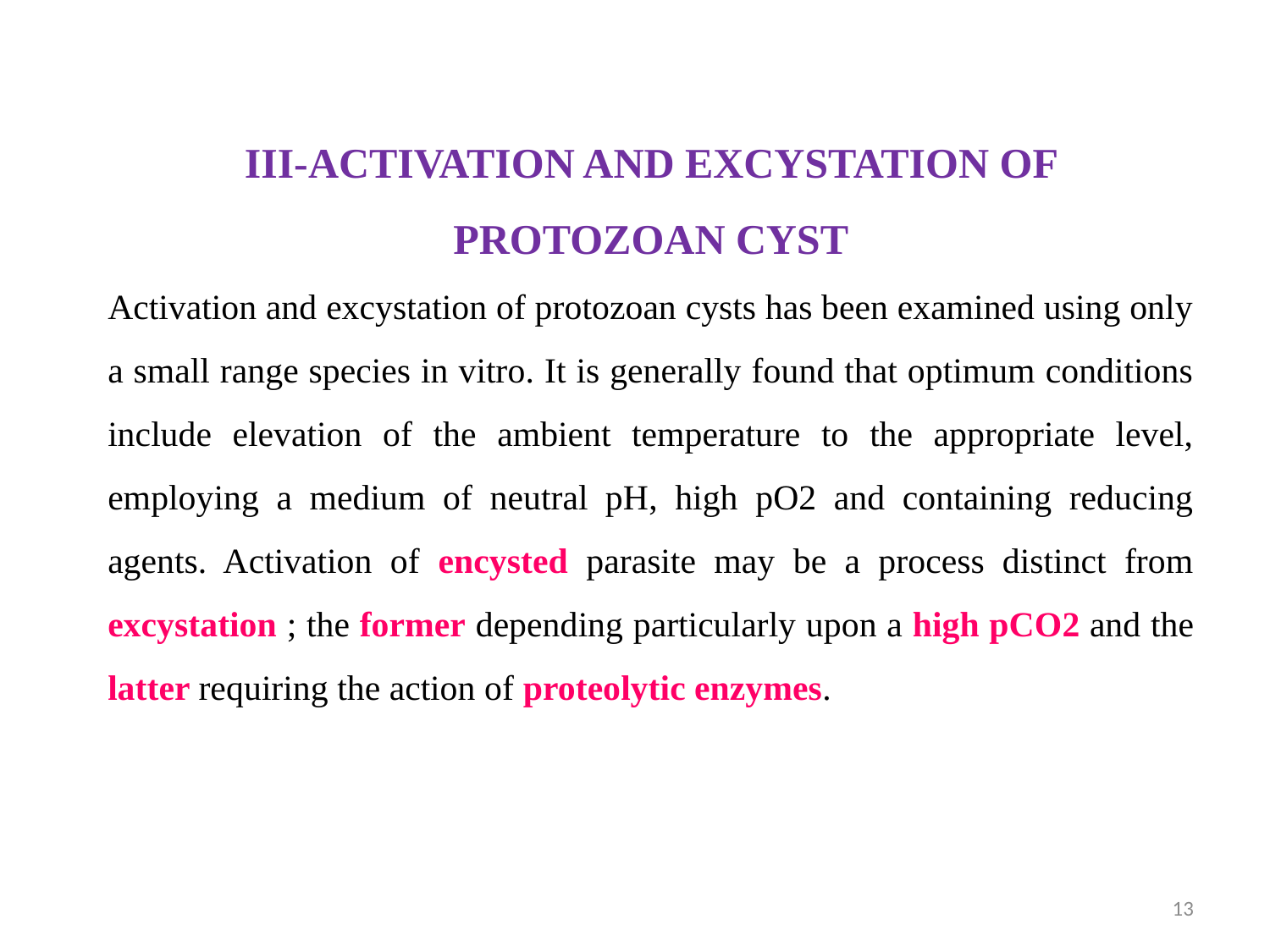

iii-ACTIVATION AND EXCYSTATION OF PROTOZOAN CYST
Activation and excystation of protozoan cysts has been examined using only a small range species in vitro. It is generally found that optimum conditions include elevation of the ambient temperature to the appropriate level, employing a medium of neutral pH, high pO2 and containing reducing agents. Activation of encysted parasite may be a process distinct from excystation ; the former depending particularly upon a high pCO2 and the latter requiring the action of proteolytic enzymes.

13